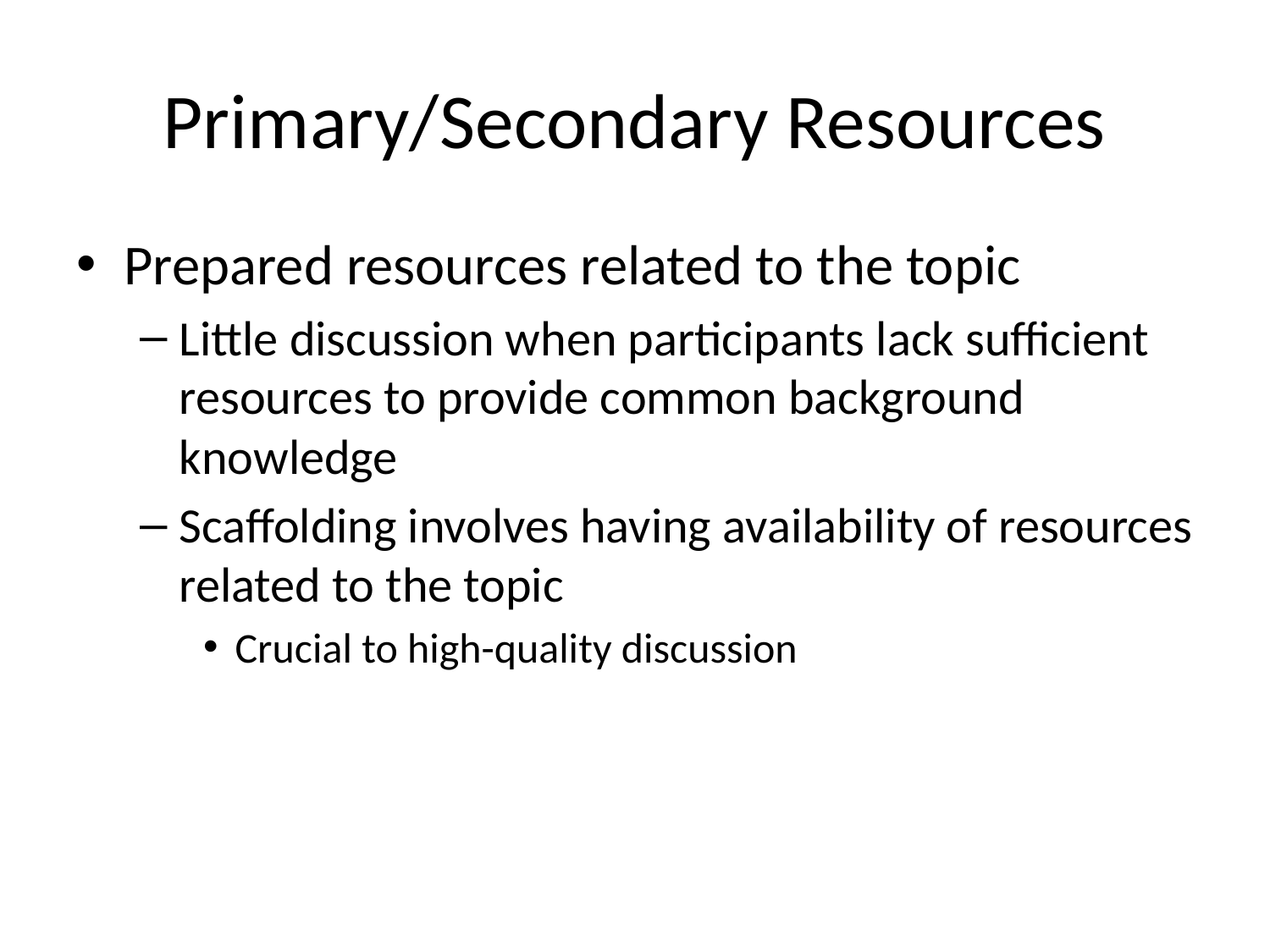

# Primary/Secondary Resources
Prepared resources related to the topic
Little discussion when participants lack sufficient resources to provide common background knowledge
Scaffolding involves having availability of resources related to the topic
Crucial to high-quality discussion